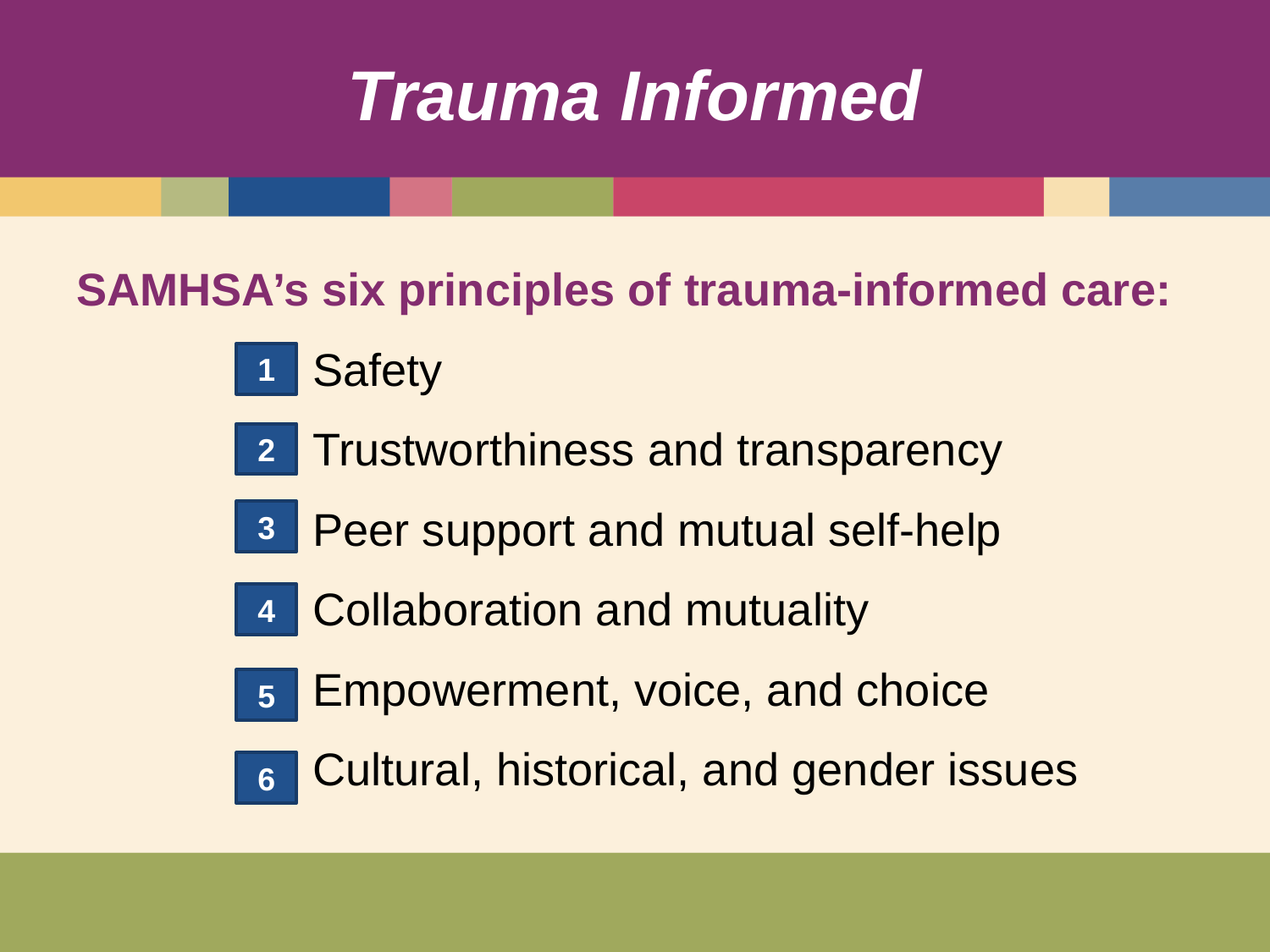

# Trauma Informed
SAMHSA’s six principles of trauma-informed care:
Safety
Trustworthiness and transparency
Peer support and mutual self-help
Collaboration and mutuality
Empowerment, voice, and choice
Cultural, historical, and gender issues

1
2
3
4
5
6